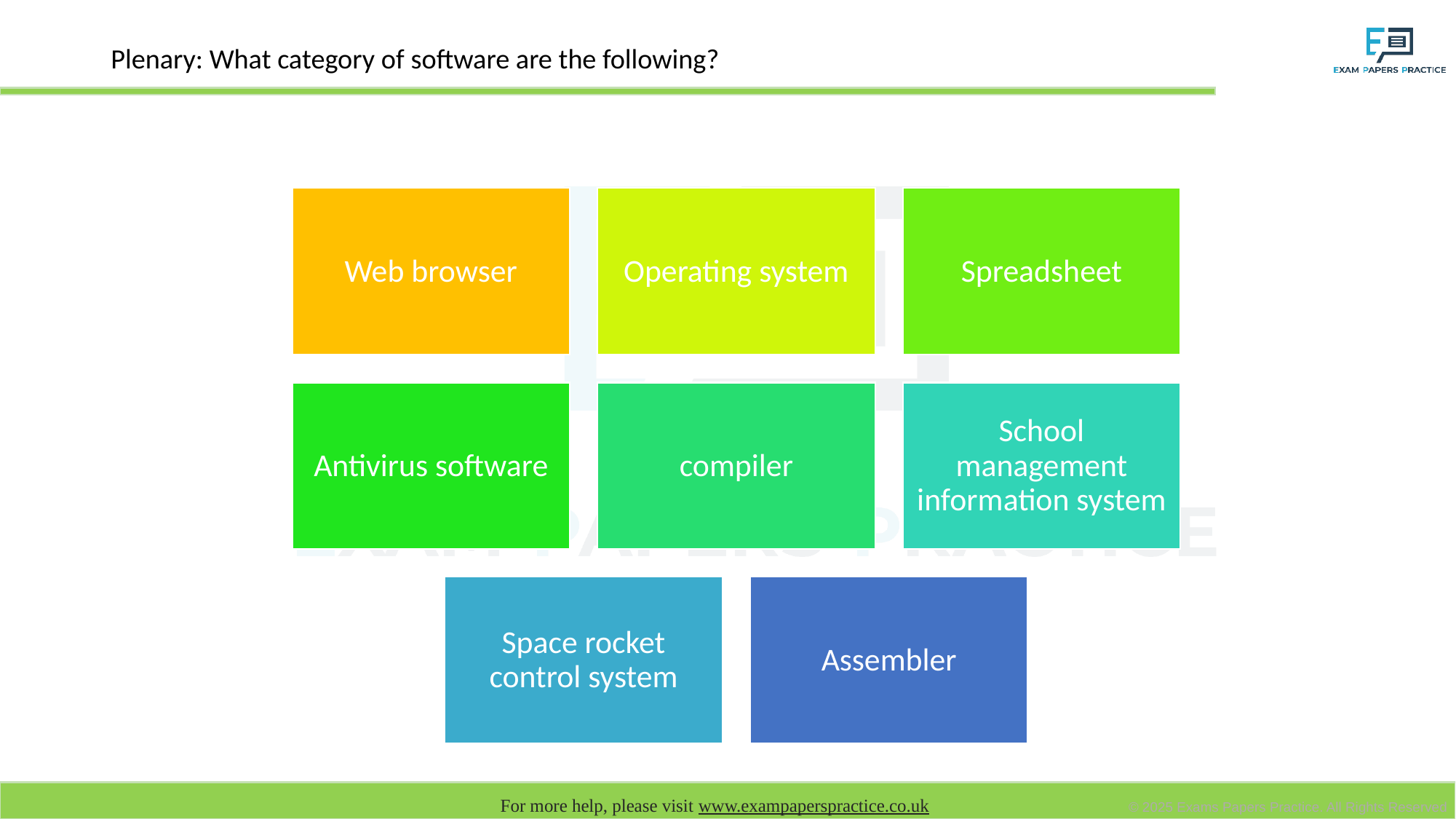

# Plenary: What category of software are the following?
Web browser
Operating system
Spreadsheet
Antivirus software
compiler
School management information system
Space rocket control system
Assembler